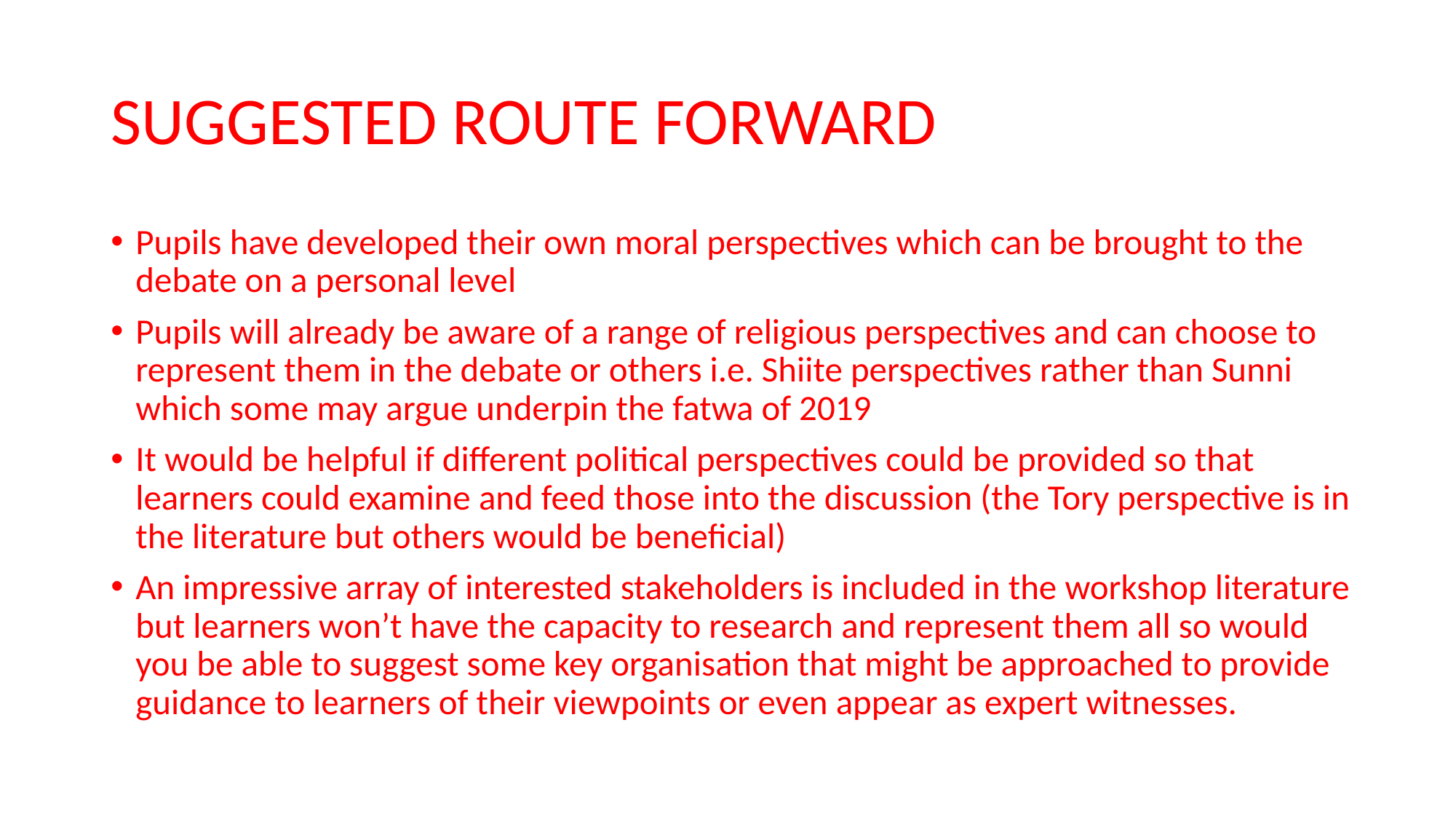

# SUGGESTED ROUTE FORWARD
Pupils have developed their own moral perspectives which can be brought to the debate on a personal level
Pupils will already be aware of a range of religious perspectives and can choose to represent them in the debate or others i.e. Shiite perspectives rather than Sunni which some may argue underpin the fatwa of 2019
It would be helpful if different political perspectives could be provided so that learners could examine and feed those into the discussion (the Tory perspective is in the literature but others would be beneficial)
An impressive array of interested stakeholders is included in the workshop literature but learners won’t have the capacity to research and represent them all so would you be able to suggest some key organisation that might be approached to provide guidance to learners of their viewpoints or even appear as expert witnesses.